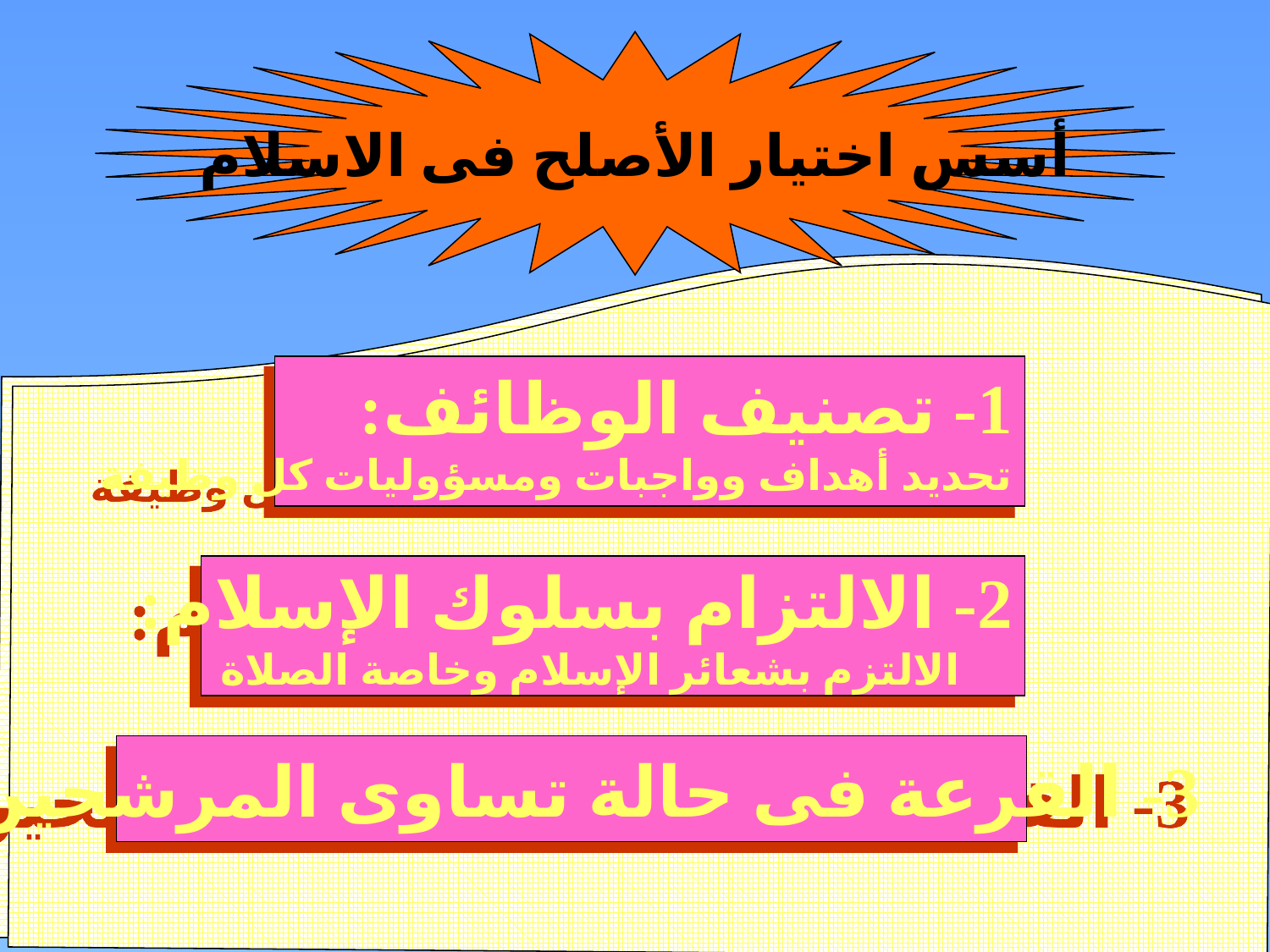

أسس اختيار الأصلح فى الاسلام

1- تصنيف الوظائف:
تحديد أهداف وواجبات ومسؤوليات كل وظيفة
2- الالتزام بسلوك الإسلام:
     الالتزم بشعائر الإسلام وخاصة الصلاة
3- القرعة فى حالة تساوى المرشحين:
65